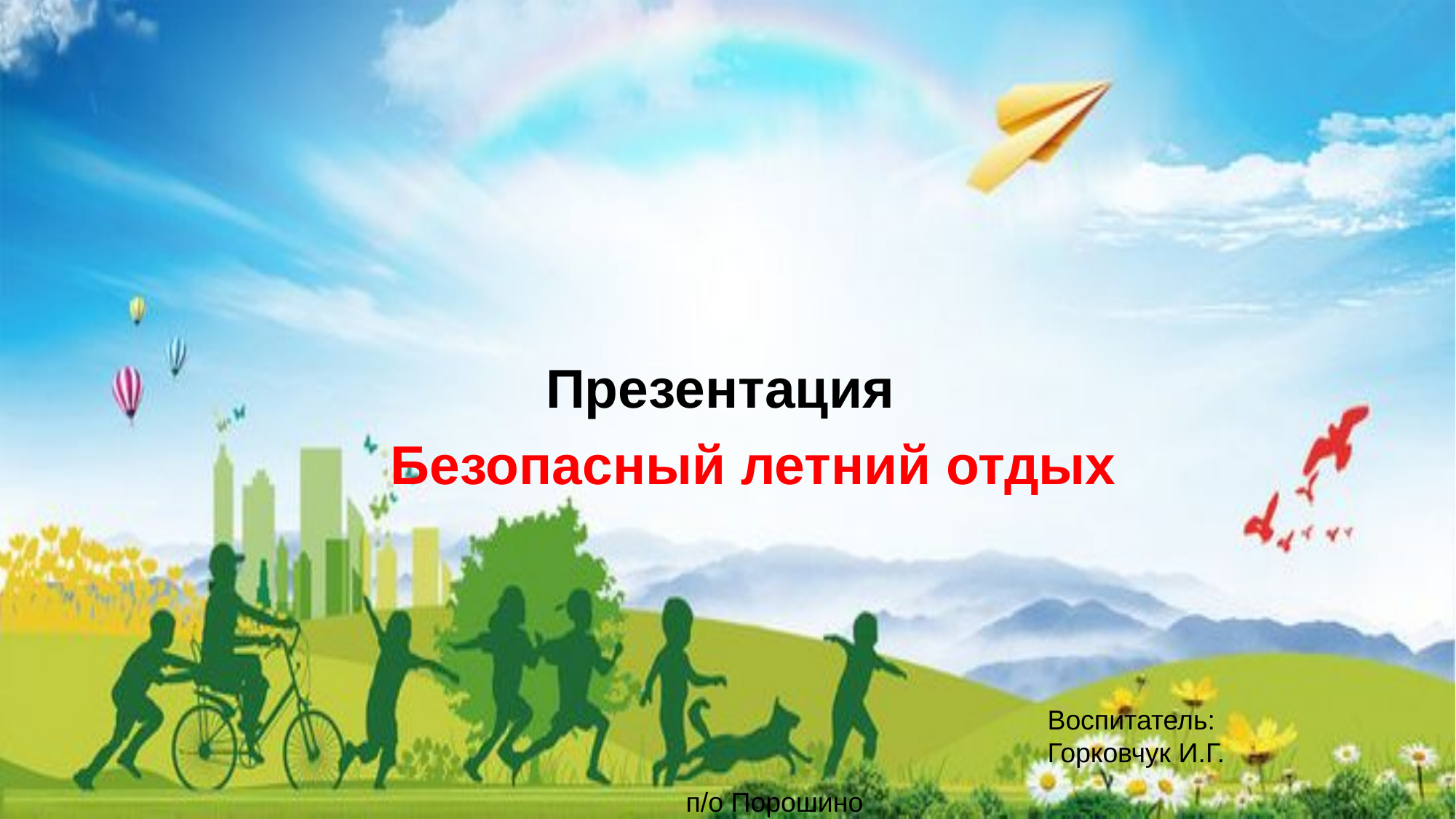

# Презентация
Безопасный летний отдых
Воспитатель: Горковчук И.Г.
п/о Порошино 2025